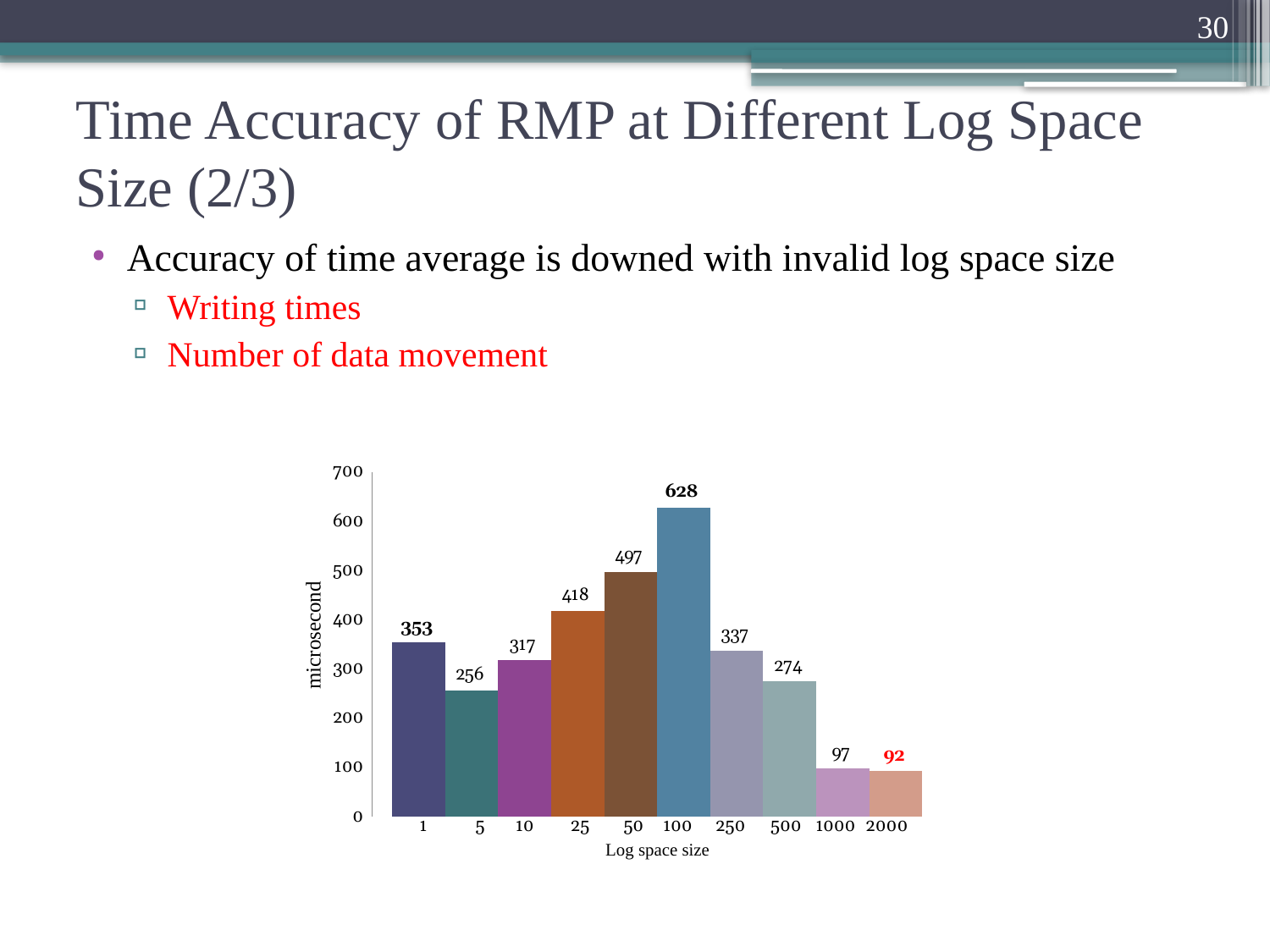

30
# Time Accuracy of RMP at Different Log Space Size (2/3)
Accuracy of time average is downed with invalid log space size
Writing times
Number of data movement

### Chart

| Category | 1 | 5 | 10 | 25 | 50 | 100 | 250 | 500 | 1000 | 2000 |
|---|---|---|---|---|---|---|---|---|---|---|
microsecond
1
5
10
25
50
100
250
500
1000
2000
Log space size